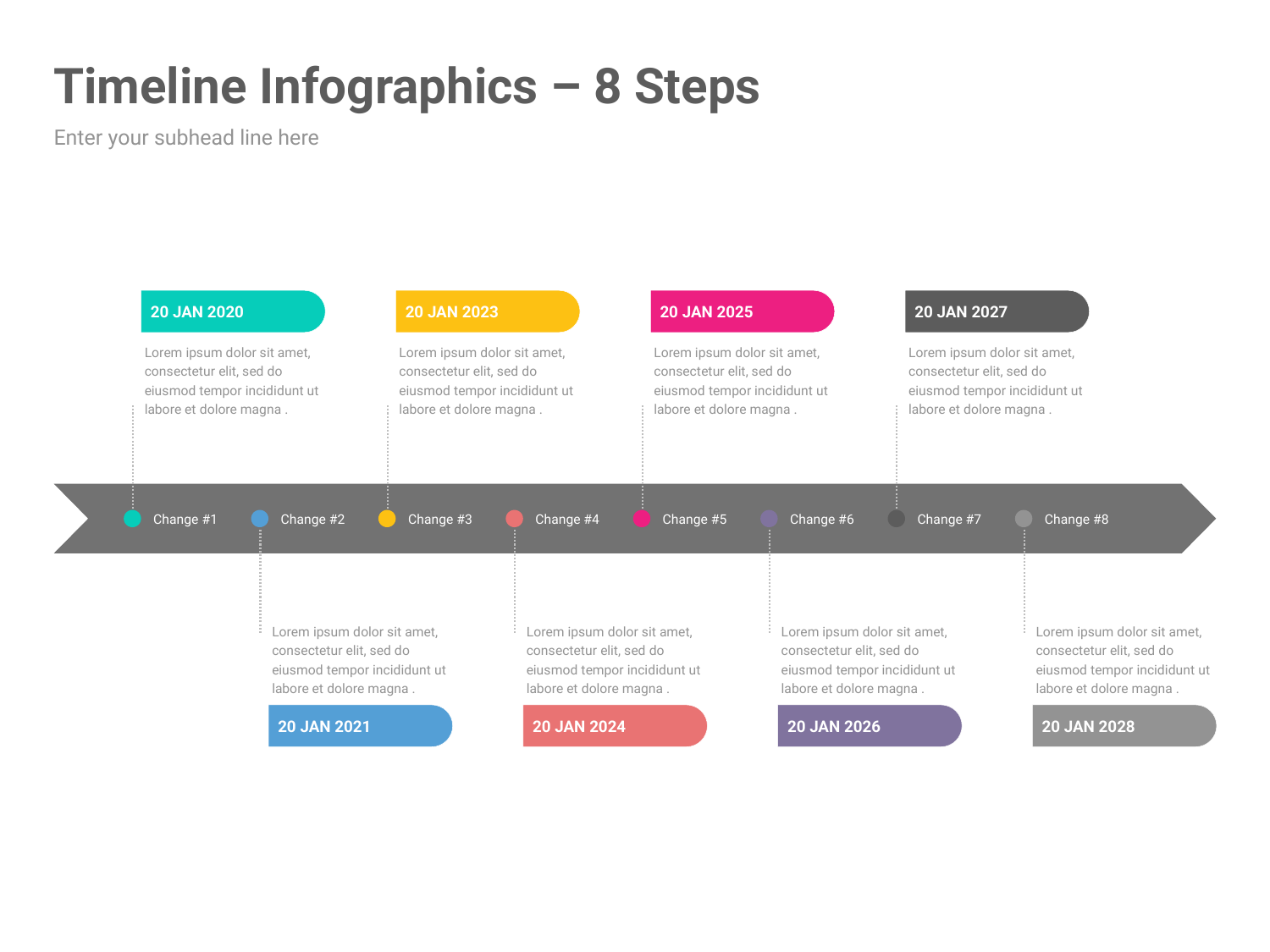

# Timeline Infographics – 8 Steps
Enter your subhead line here
20 JAN 2020
20 JAN 2023
20 JAN 2025
20 JAN 2027
Lorem ipsum dolor sit amet, consectetur elit, sed do eiusmod tempor incididunt ut labore et dolore magna .
Lorem ipsum dolor sit amet, consectetur elit, sed do eiusmod tempor incididunt ut labore et dolore magna .
Lorem ipsum dolor sit amet, consectetur elit, sed do eiusmod tempor incididunt ut labore et dolore magna .
Lorem ipsum dolor sit amet, consectetur elit, sed do eiusmod tempor incididunt ut labore et dolore magna .

Change #1
Change #2
Change #3
Change #4
Change #5
Change #6
Change #7
Change #8
Lorem ipsum dolor sit amet, consectetur elit, sed do eiusmod tempor incididunt ut labore et dolore magna .
Lorem ipsum dolor sit amet, consectetur elit, sed do eiusmod tempor incididunt ut labore et dolore magna .
Lorem ipsum dolor sit amet, consectetur elit, sed do eiusmod tempor incididunt ut labore et dolore magna .
Lorem ipsum dolor sit amet, consectetur elit, sed do eiusmod tempor incididunt ut labore et dolore magna .
20 JAN 2021
20 JAN 2024
20 JAN 2026
20 JAN 2028